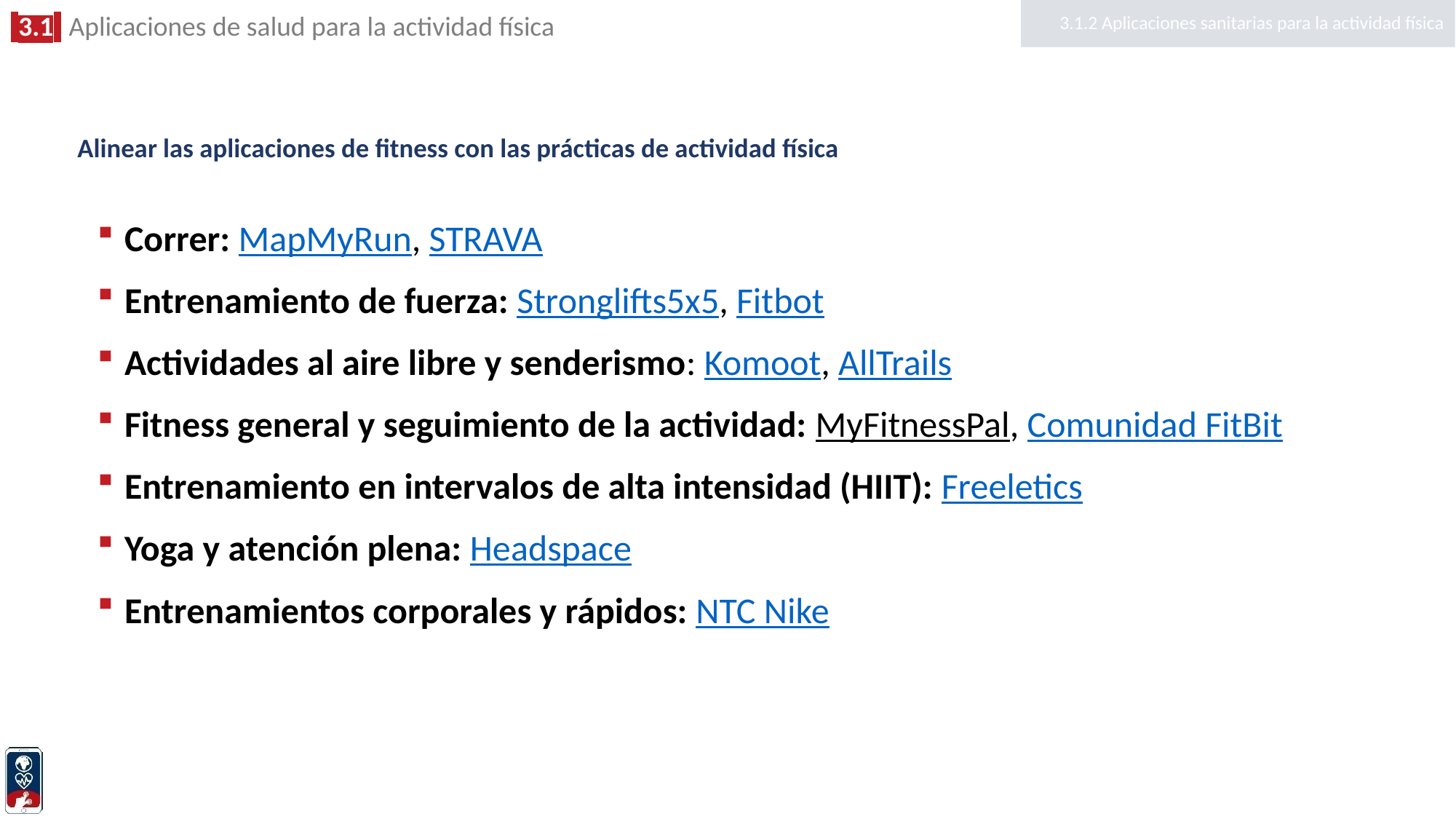

3.1.2 Aplicaciones sanitarias para la actividad física
# Alinear las aplicaciones de fitness con las prácticas de actividad física
Correr: MapMyRun, STRAVA
Entrenamiento de fuerza: Stronglifts5x5, Fitbot
Actividades al aire libre y senderismo: Komoot, AllTrails
Fitness general y seguimiento de la actividad: MyFitnessPal, Comunidad FitBit
Entrenamiento en intervalos de alta intensidad (HIIT): Freeletics
Yoga y atención plena: Headspace
Entrenamientos corporales y rápidos: NTC Nike